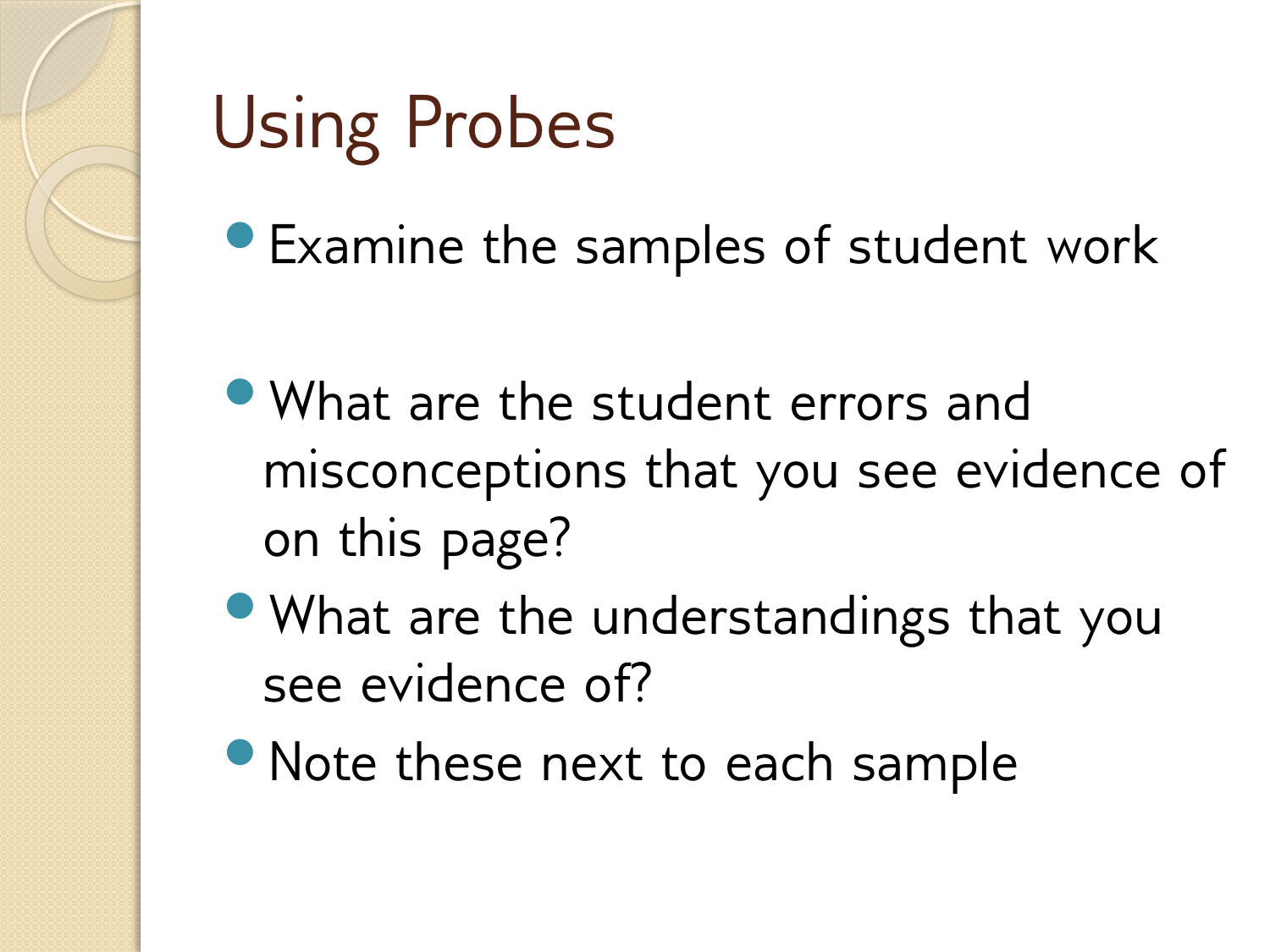

# Using Probes
Examine the samples of student work

What are the student errors and misconceptions that you see evidence of on this page?
What are the understandings that you see evidence of?
Note these next to each sample